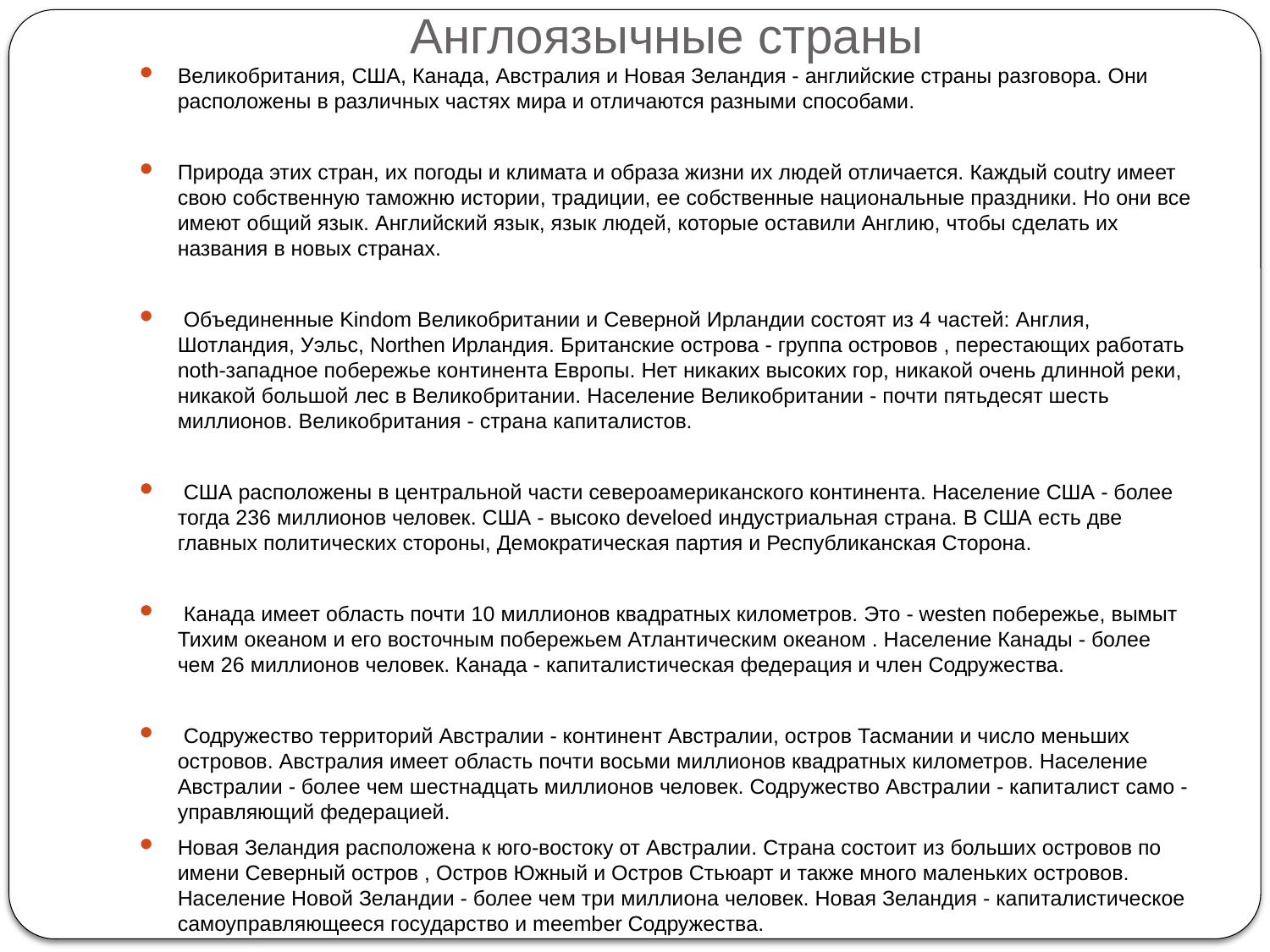

# Англоязычные страны
Великобритания, США, Канада, Австралия и Новая Зеландия - английские страны разговора. Они расположены в различных частях мира и отличаются разными способами.

Природа этих стран, их погоды и климата и образа жизни их людей отличается. Каждый coutry имеет свою собственную таможню истории, традиции, ее собственные национальные праздники. Но они все имеют общий язык. Английский язык, язык людей, которые оставили Англию, чтобы сделать их названия в новых странах.

 Объединенные Kindom Великобритании и Северной Ирландии состоят из 4 частей: Англия, Шотландия, Уэльс, Northen Ирландия. Британские острова - группа островов , перестающих работать noth-западное побережье континента Европы. Нет никаких высоких гор, никакой очень длинной реки, никакой большой лес в Великобритании. Население Великобритании - почти пятьдесят шесть миллионов. Великобритания - страна капиталистов.

 США расположены в центральной части североамериканского континента. Население США - более тогда 236 миллионов человек. США - высоко develoed индустриальная страна. В США есть две главных политических стороны, Демократическая партия и Республиканская Сторона.

 Канада имеет область почти 10 миллионов квадратных километров. Это - westen побережье, вымыт Тихим океаном и его восточным побережьем Атлантическим океаном . Население Канады - более чем 26 миллионов человек. Канада - капиталистическая федерация и член Содружества.

 Содружество территорий Австралии - континент Австралии, остров Тасмании и число меньших островов. Австралия имеет область почти восьми миллионов квадратных километров. Население Австралии - более чем шестнадцать миллионов человек. Содружество Австралии - капиталист само - управляющий федерацией.
Новая Зеландия расположена к юго-востоку от Австралии. Страна состоит из больших островов по имени Северный остров , Остров Южный и Остров Стьюарт и также много маленьких островов. Население Новой Зеландии - более чем три миллиона человек. Новая Зеландия - капиталистическое самоуправляющееся государство и meember Содружества.